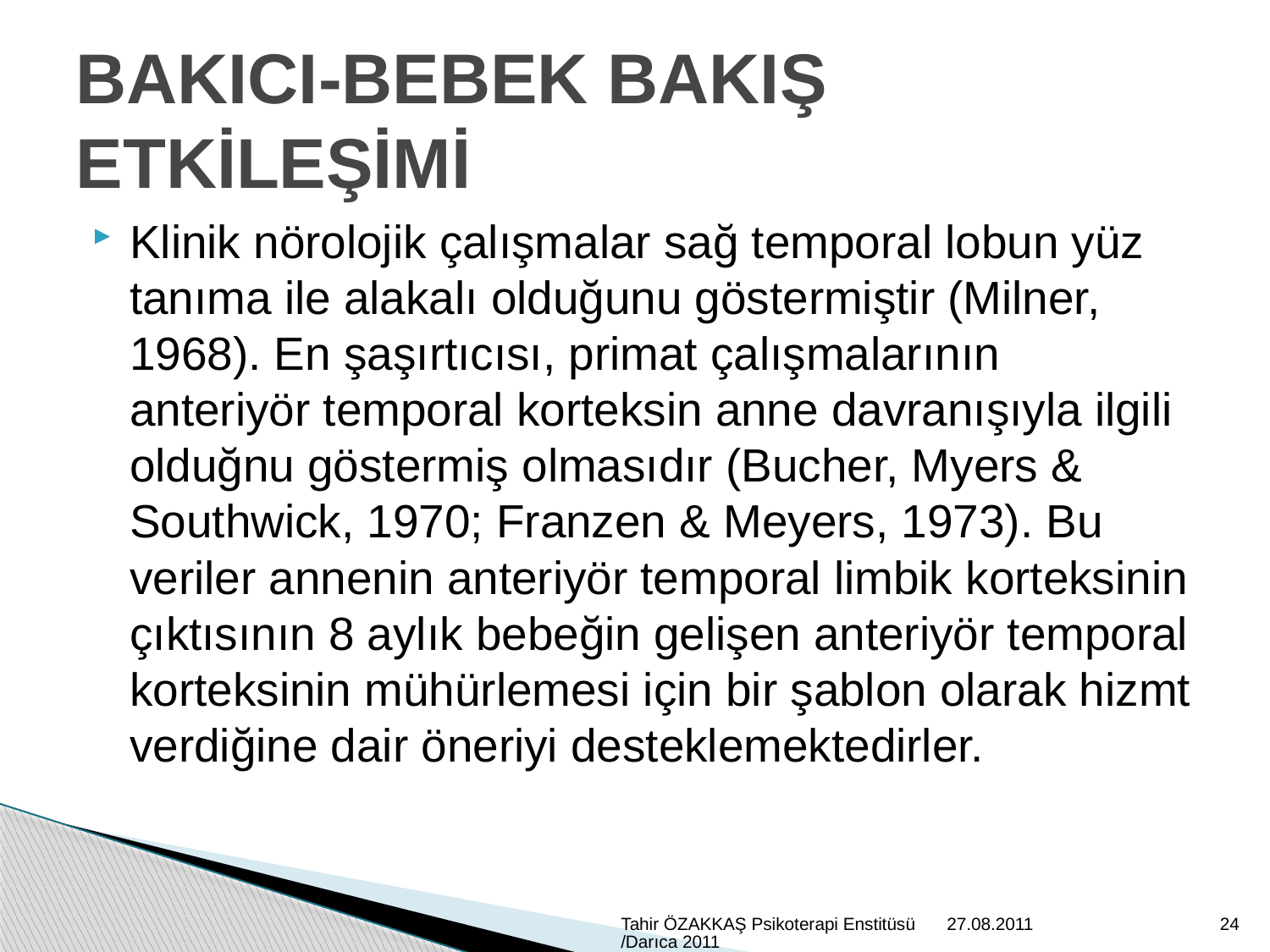

# BakIcI-Bebek BakIş Etkİleşİmİ
Klinik nörolojik çalışmalar sağ temporal lobun yüz tanıma ile alakalı olduğunu göstermiştir (Milner, 1968). En şaşırtıcısı, primat çalışmalarının anteriyör temporal korteksin anne davranışıyla ilgili olduğnu göstermiş olmasıdır (Bucher, Myers & Southwick, 1970; Franzen & Meyers, 1973). Bu veriler annenin anteriyör temporal limbik korteksinin çıktısının 8 aylık bebeğin gelişen anteriyör temporal korteksinin mühürlemesi için bir şablon olarak hizmt verdiğine dair öneriyi desteklemektedirler.
Tahir ÖZAKKAŞ Psikoterapi Enstitüsü /Darıca 2011
27.08.2011
24